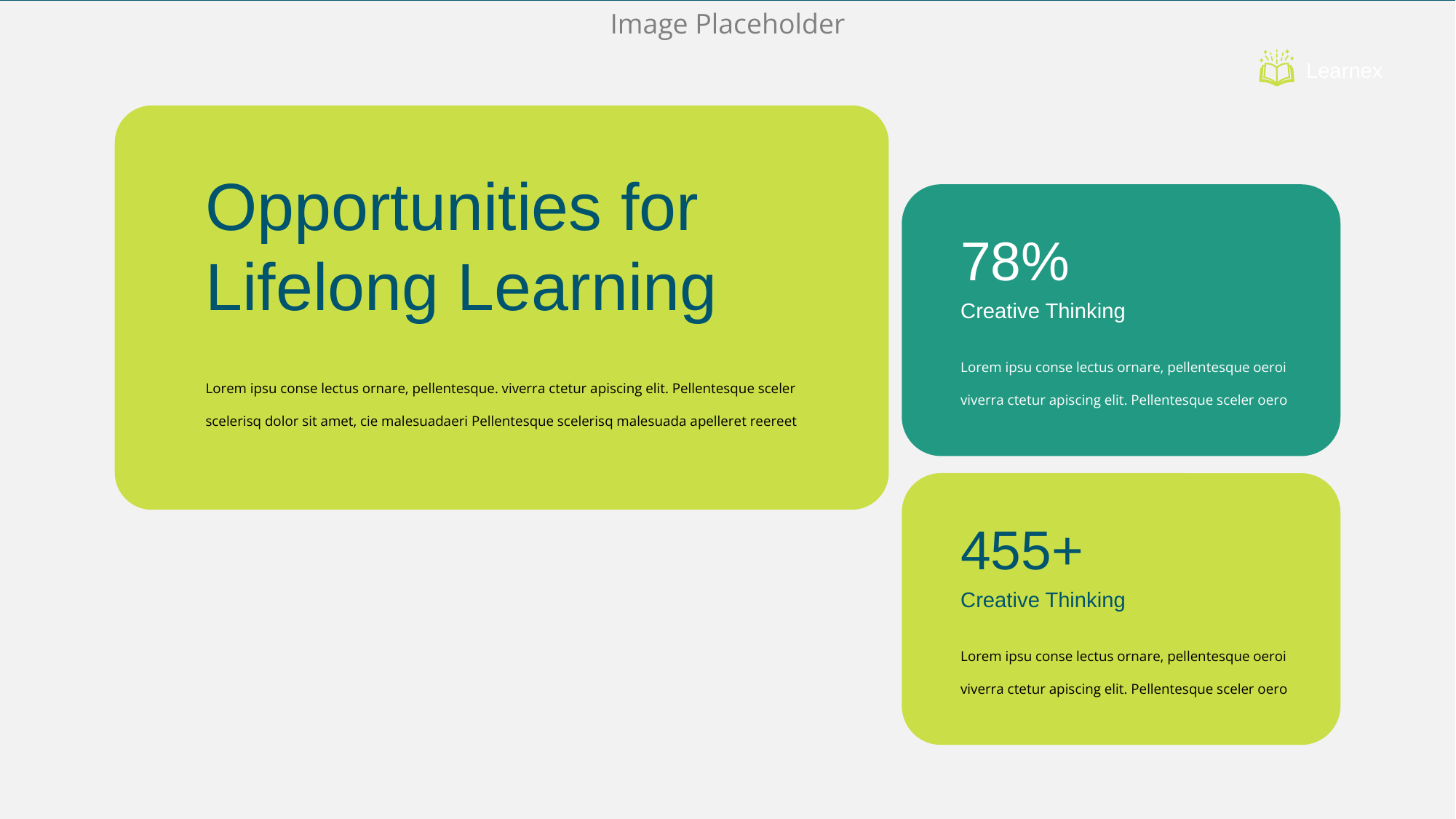

Learnex

Opportunities for Lifelong Learning

78%
Creative Thinking
Lorem ipsu conse lectus ornare, pellentesque oeroi viverra ctetur apiscing elit. Pellentesque sceler oero
Lorem ipsu conse lectus ornare, pellentesque. viverra ctetur apiscing elit. Pellentesque sceler scelerisq dolor sit amet, cie malesuadaeri Pellentesque scelerisq malesuada apelleret reereet

455+
Creative Thinking
Lorem ipsu conse lectus ornare, pellentesque oeroi viverra ctetur apiscing elit. Pellentesque sceler oero